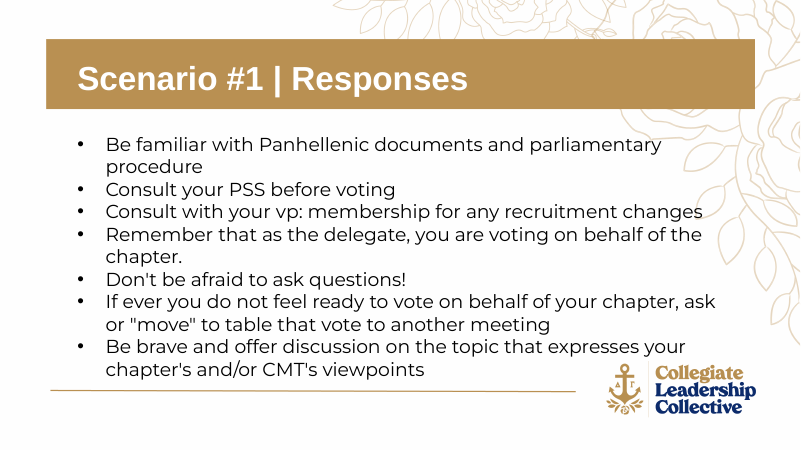

Scenario #1 | Responses
Be familiar with Panhellenic documents and parliamentary procedure
Consult your PSS before voting
Consult with your vp: membership for any recruitment changes
Remember that as the delegate, you are voting on behalf of the chapter.
Don't be afraid to ask questions!
If ever you do not feel ready to vote on behalf of your chapter, ask or "move" to table that vote to another meeting
Be brave and offer discussion on the topic that expresses your chapter's and/or CMT's viewpoints